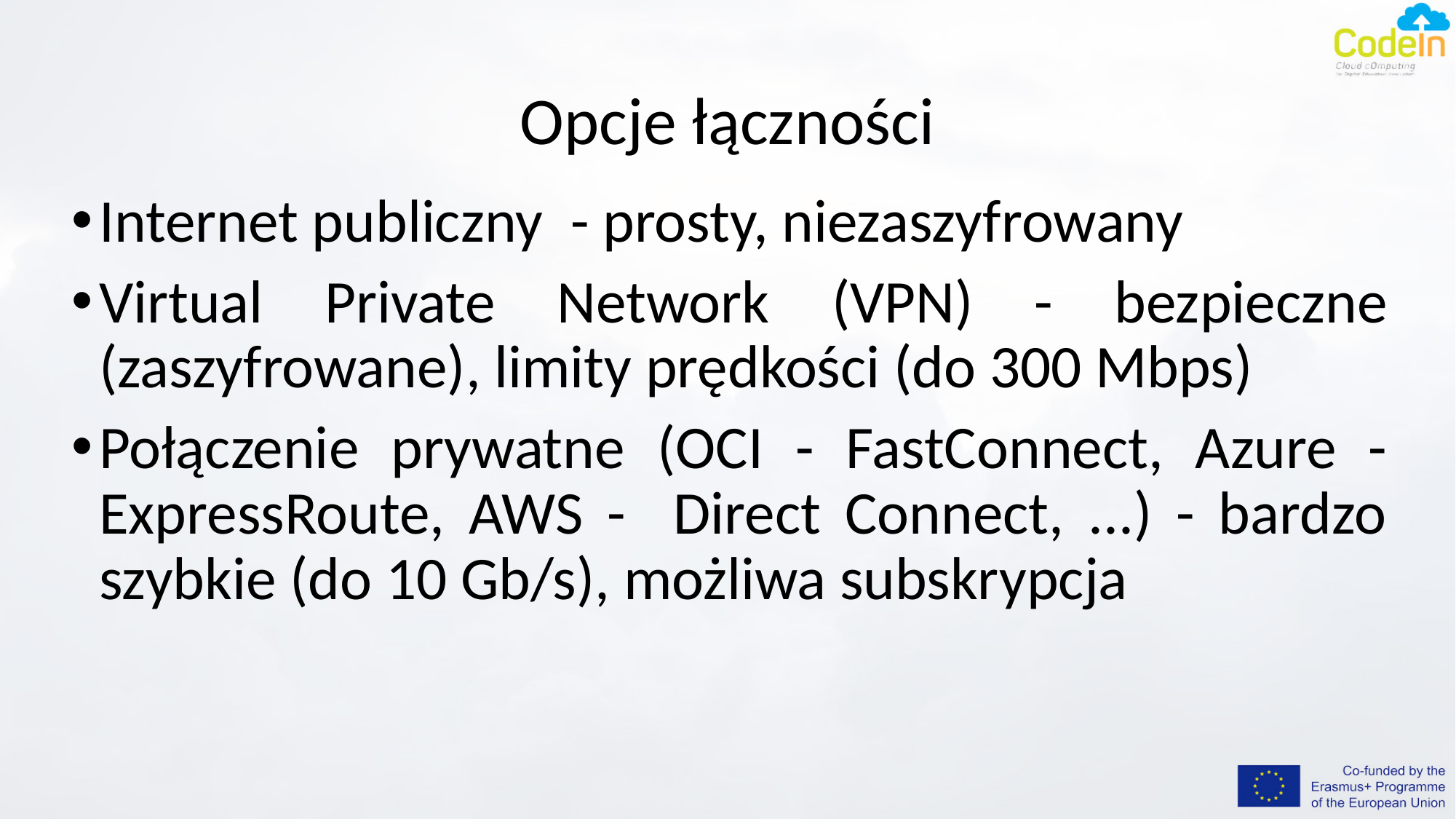

# Opcje łączności
Internet publiczny  - prosty, niezaszyfrowany
Virtual Private Network (VPN) - bezpieczne (zaszyfrowane), limity prędkości (do 300 Mbps)
Połączenie prywatne (OCI - FastConnect, Azure - ExpressRoute, AWS -  Direct Connect, ...) - bardzo szybkie (do 10 Gb/s), możliwa subskrypcja